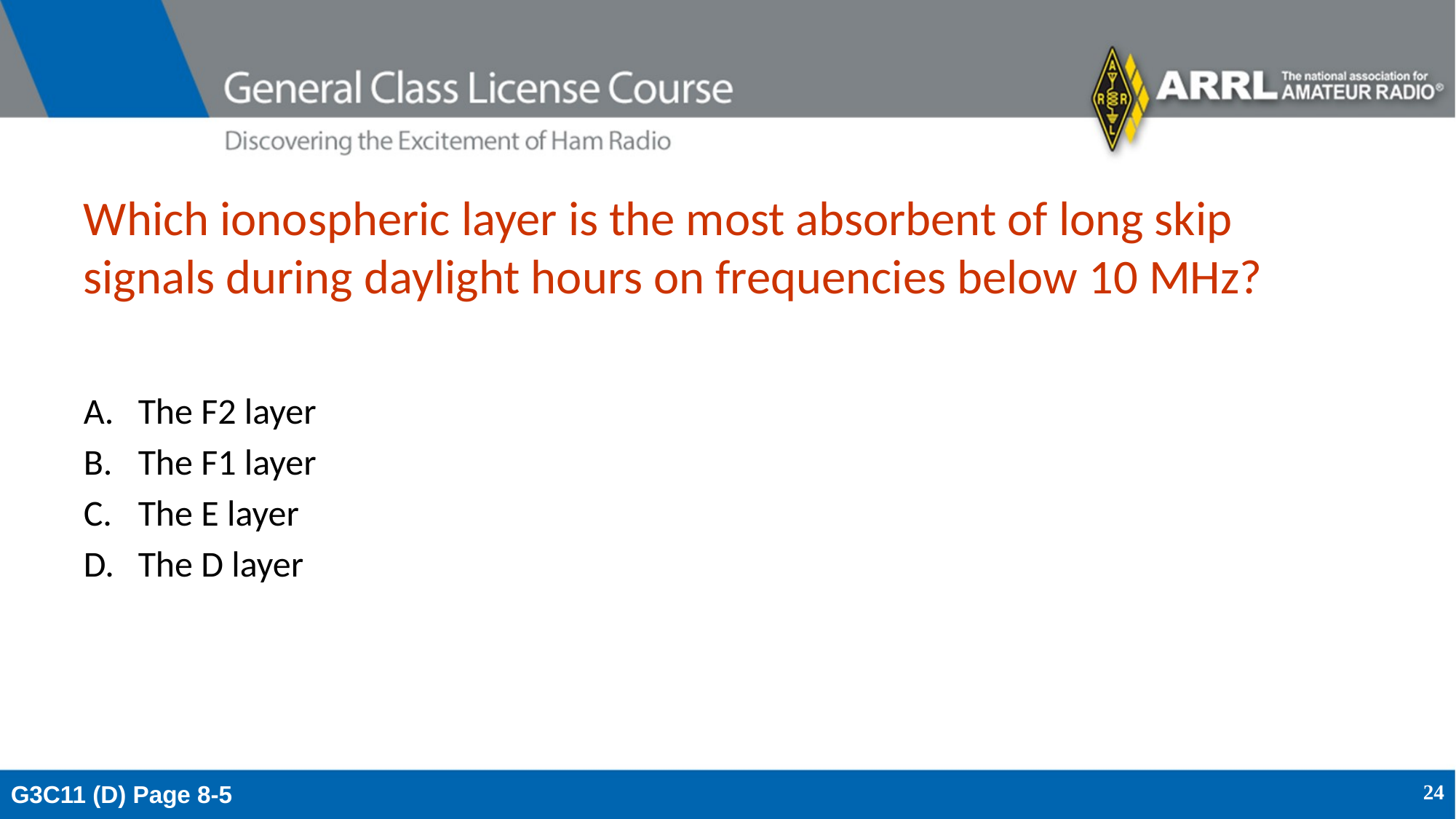

# Which ionospheric layer is the most absorbent of long skip signals during daylight hours on frequencies below 10 MHz?
The F2 layer
The F1 layer
The E layer
The D layer
G3C11 (D) Page 8-5
24